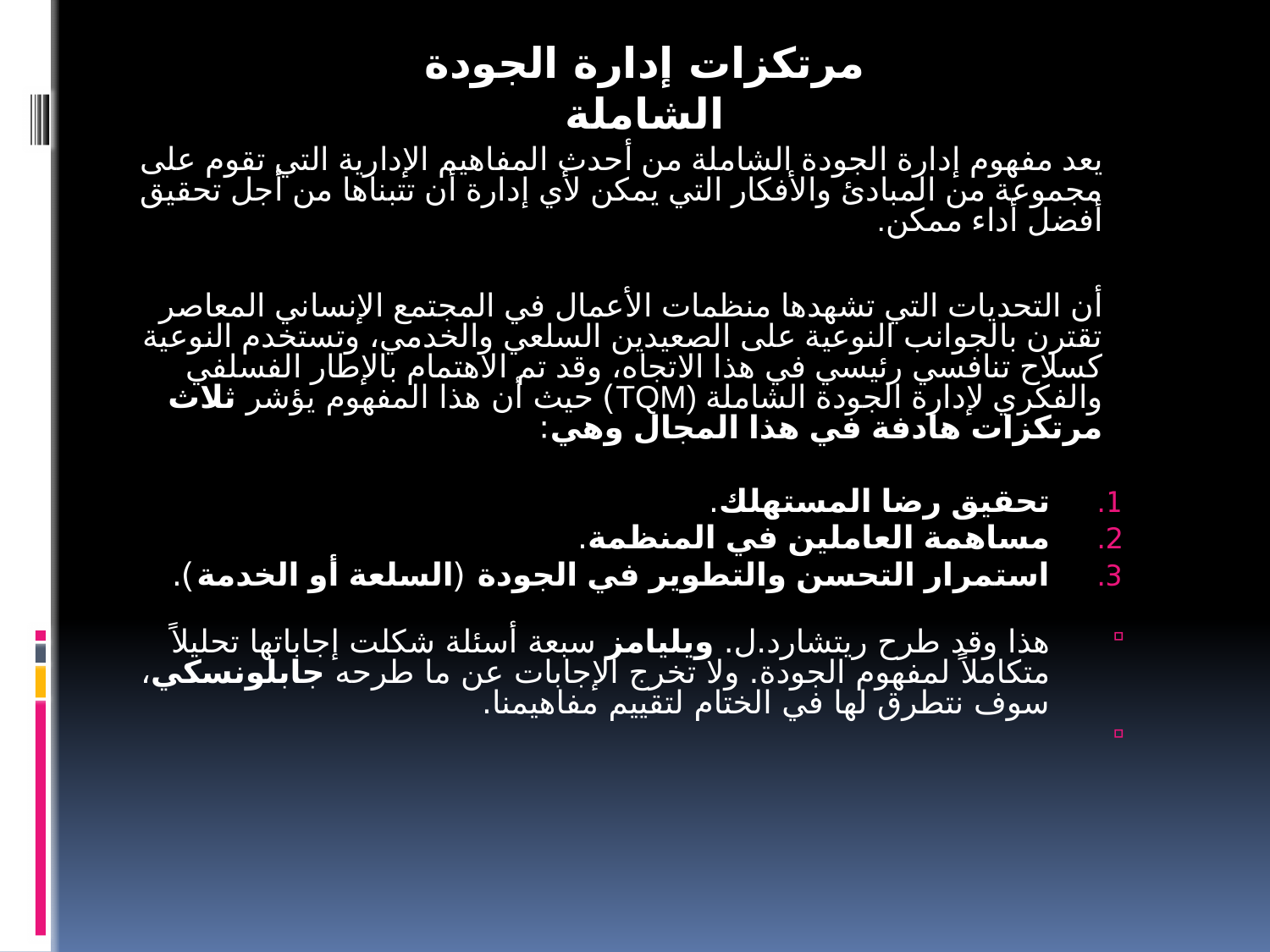

مرتكزات إدارة الجودة الشاملة

		يعد مفهوم إدارة الجودة الشاملة من أحدث المفاهيم الإدارية التي تقوم على مجموعة من المبادئ والأفكار التي يمكن لأي إدارة أن تتبناها من أجل تحقيق أفضل أداء ممكن.

		أن التحديات التي تشهدها منظمات الأعمال في المجتمع الإنساني المعاصر تقترن بالجوانب النوعية على الصعيدين السلعي والخدمي، وتستخدم النوعية كسلاح تنافسي رئيسي في هذا الاتجاه، وقد تم الاهتمام بالإطار الفسلفي والفكري لإدارة الجودة الشاملة (TQM) حيث أن هذا المفهوم يؤشر ثلاث مرتكزات هادفة في هذا المجال وهي:

تحقيق رضا المستهلك.
مساهمة العاملين في المنظمة.
استمرار التحسن والتطوير في الجودة (السلعة أو الخدمة).
هذا وقد طرح ريتشارد.ل. ويليامز سبعة أسئلة شكلت إجاباتها تحليلاً متكاملاً لمفهوم الجودة. ولا تخرج الإجابات عن ما طرحه جابلونسكي، سوف نتطرق لها في الختام لتقييم مفاهيمنا.